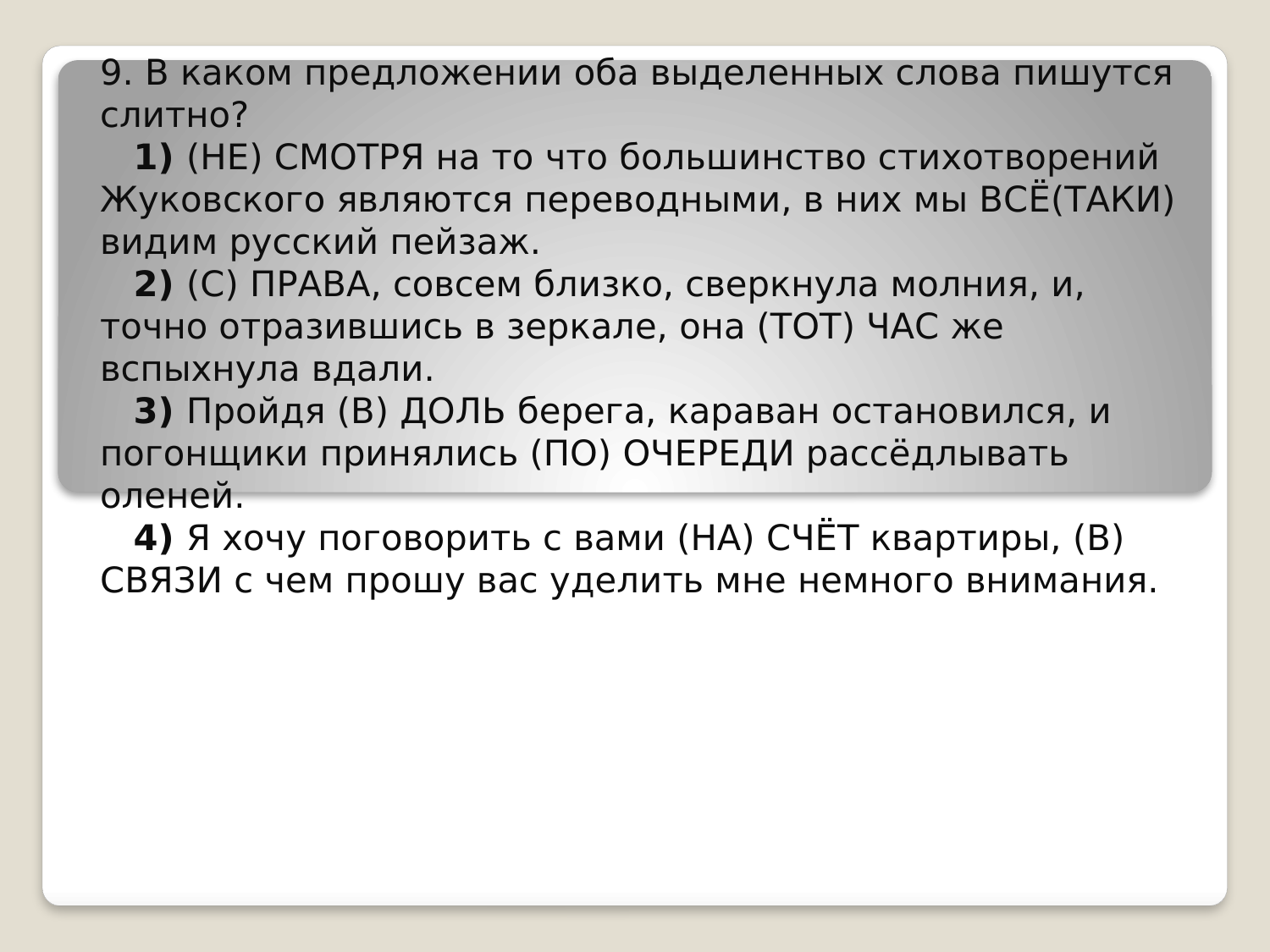

9. В каком предложении оба выделенных слова пишутся слитно?
   1) (НЕ) СМОТРЯ на то что большинство стихотворений Жуковского являются переводными, в них мы ВСЁ(ТАКИ) видим русский пейзаж.
   2) (С) ПРАВА, совсем близко, сверкнула молния, и, точно отразившись в зеркале, она (ТОТ) ЧАС же вспыхнула вдали.
   3) Пройдя (В) ДОЛЬ берега, караван остановился, и погонщики принялись (ПО) ОЧЕРЕДИ рассёдлывать оленей.
   4) Я хочу поговорить с вами (НА) СЧЁТ квартиры, (В) СВЯЗИ с чем прошу вас уделить мне немного внимания.